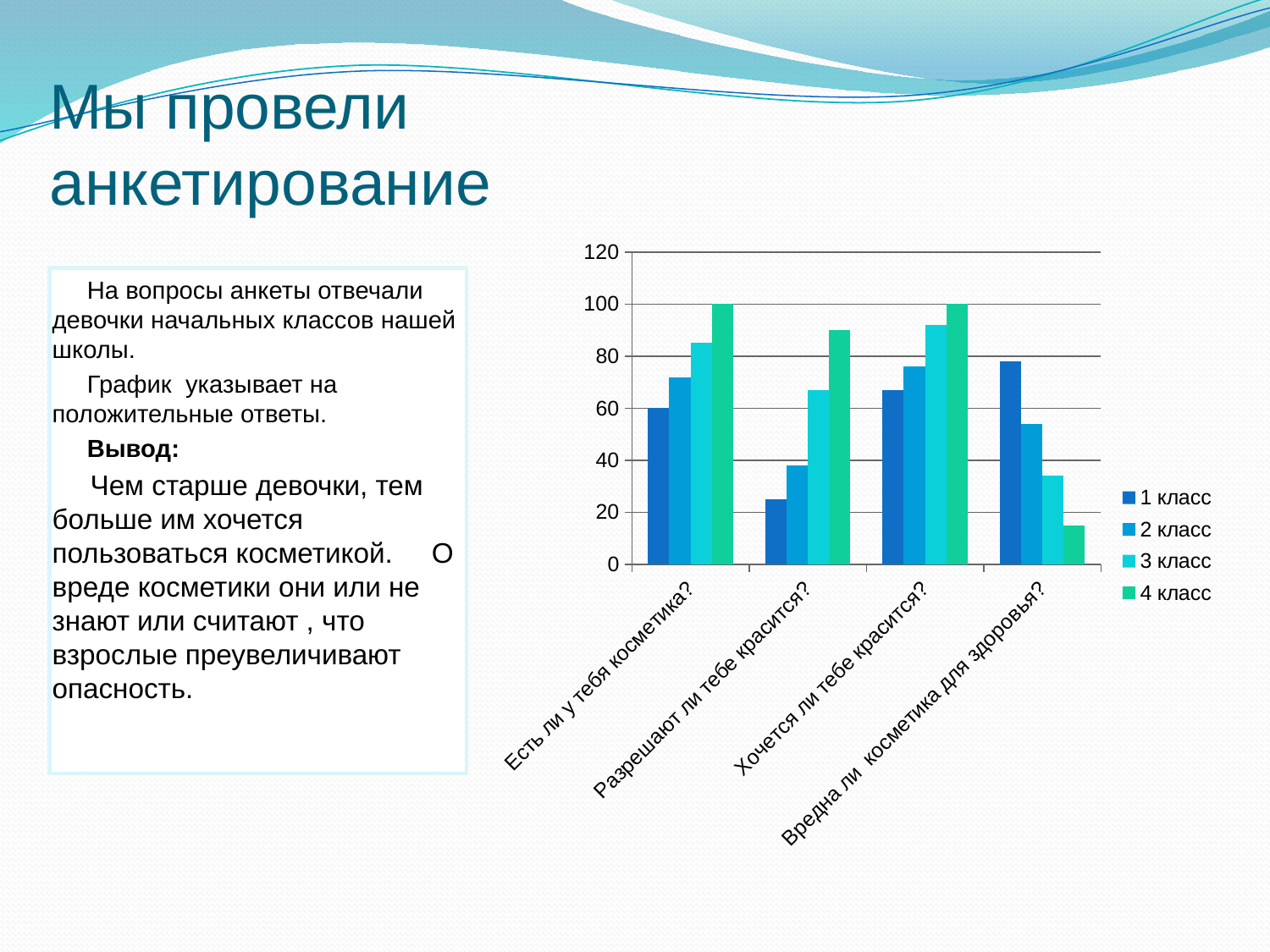

# Мы провели анкетирование

### Chart

| Category | 1 класс | 2 класс | 3 класс | 4 класс |
|---|---|---|---|---|
| Есть ли у тебя косметика? | 60.0 | 72.0 | 85.0 | 100.0 |
| Разрешают ли тебе красится? | 25.0 | 38.0 | 67.0 | 90.0 |
| Хочется ли тебе красится? | 67.0 | 76.0 | 92.0 | 100.0 |
| Вредна ли  косметика для здоровья? | 78.0 | 54.0 | 34.0 | 15.0 |
     На вопросы анкеты отвечали девочки начальных классов нашей школы.
     График  указывает на положительные ответы.
     Вывод:
      Чем старше девочки, тем больше им хочется пользоваться косметикой.     О вреде косметики они или не знают или считают , что взрослые преувеличивают опасность.